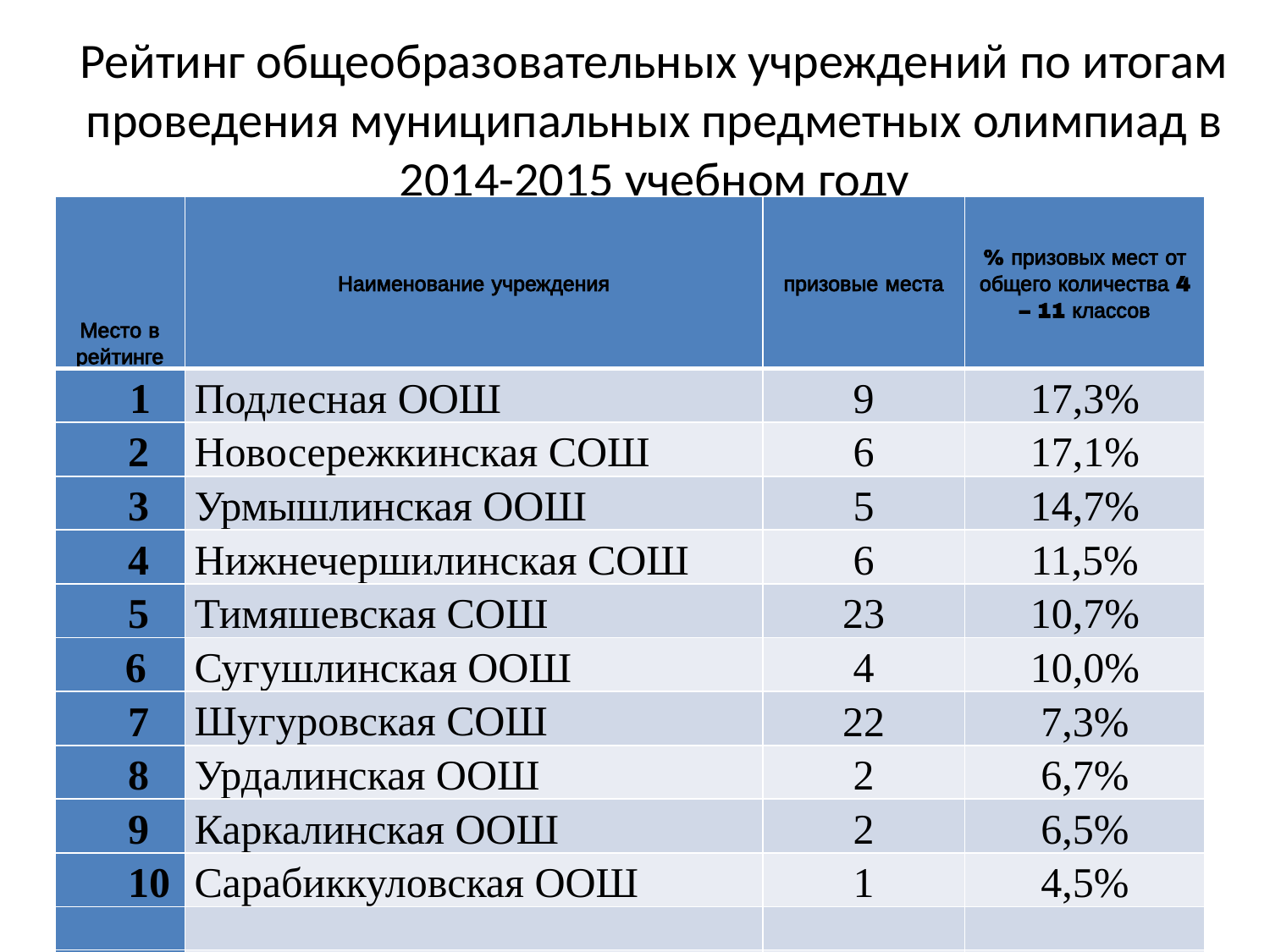

# Рейтинг общеобразовательных учреждений по итогам проведения муниципальных предметных олимпиад в 2014-2015 учебном году
| Место в рейтинге | Наименование учреждения | призовые места | % призовых мест от общего количества 4 – 11 классов |
| --- | --- | --- | --- |
| 1 | Подлесная ООШ | 9 | 17,3% |
| 2 | Новосережкинская СОШ | 6 | 17,1% |
| 3 | Урмышлинская ООШ | 5 | 14,7% |
| 4 | Нижнечершилинская СОШ | 6 | 11,5% |
| 5 | Тимяшевская СОШ | 23 | 10,7% |
| 6 | Сугушлинская ООШ | 4 | 10,0% |
| 7 | Шугуровская СОШ | 22 | 7,3% |
| 8 | Урдалинская ООШ | 2 | 6,7% |
| 9 | Каркалинская ООШ | 2 | 6,5% |
| 10 | Сарабиккуловская ООШ | 1 | 4,5% |
|  |  |  |  |
|  |  |  |  |